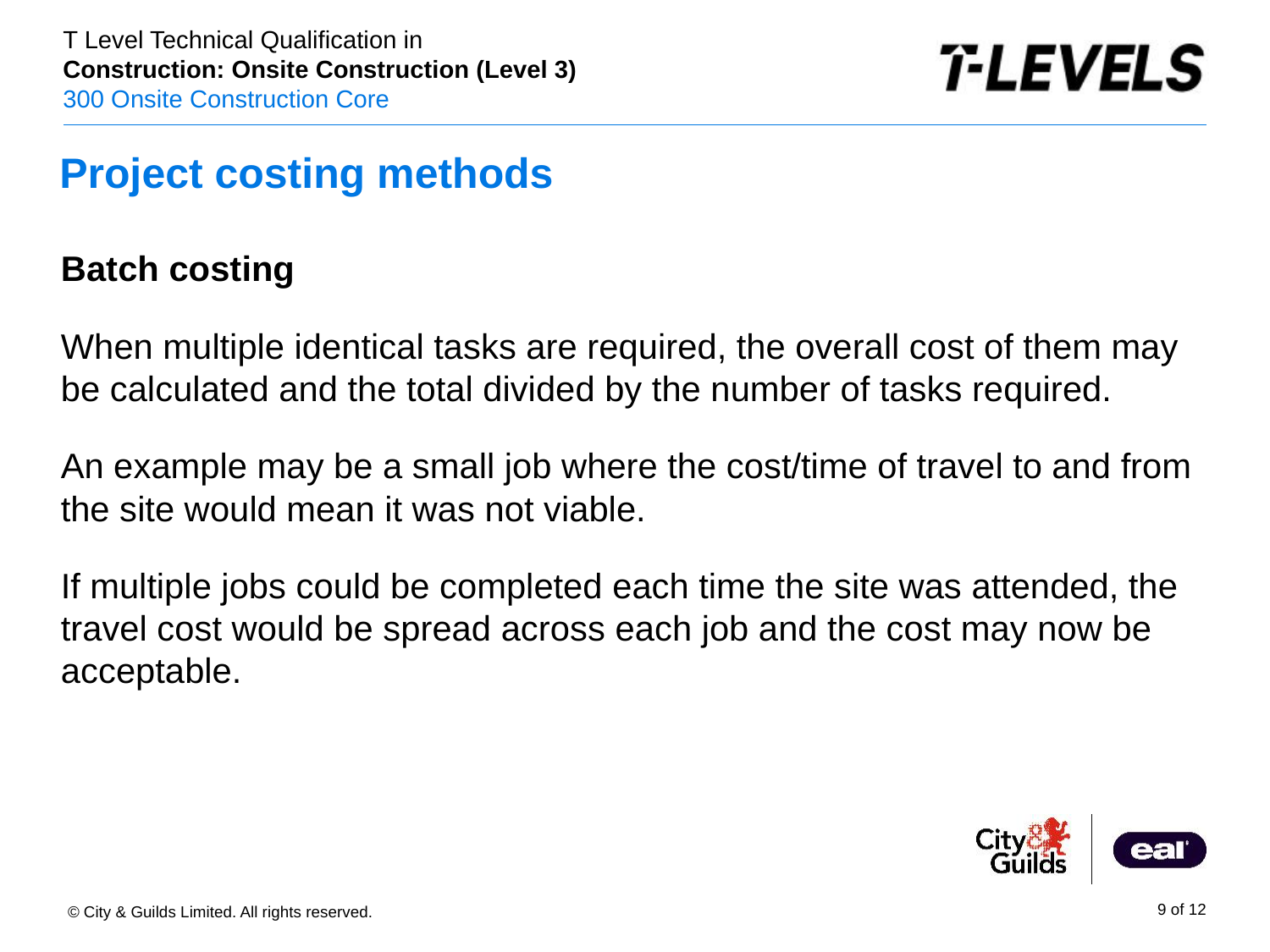

# Project costing methods
Batch costing
When multiple identical tasks are required, the overall cost of them may be calculated and the total divided by the number of tasks required.
An example may be a small job where the cost/time of travel to and from the site would mean it was not viable.
If multiple jobs could be completed each time the site was attended, the travel cost would be spread across each job and the cost may now be acceptable.